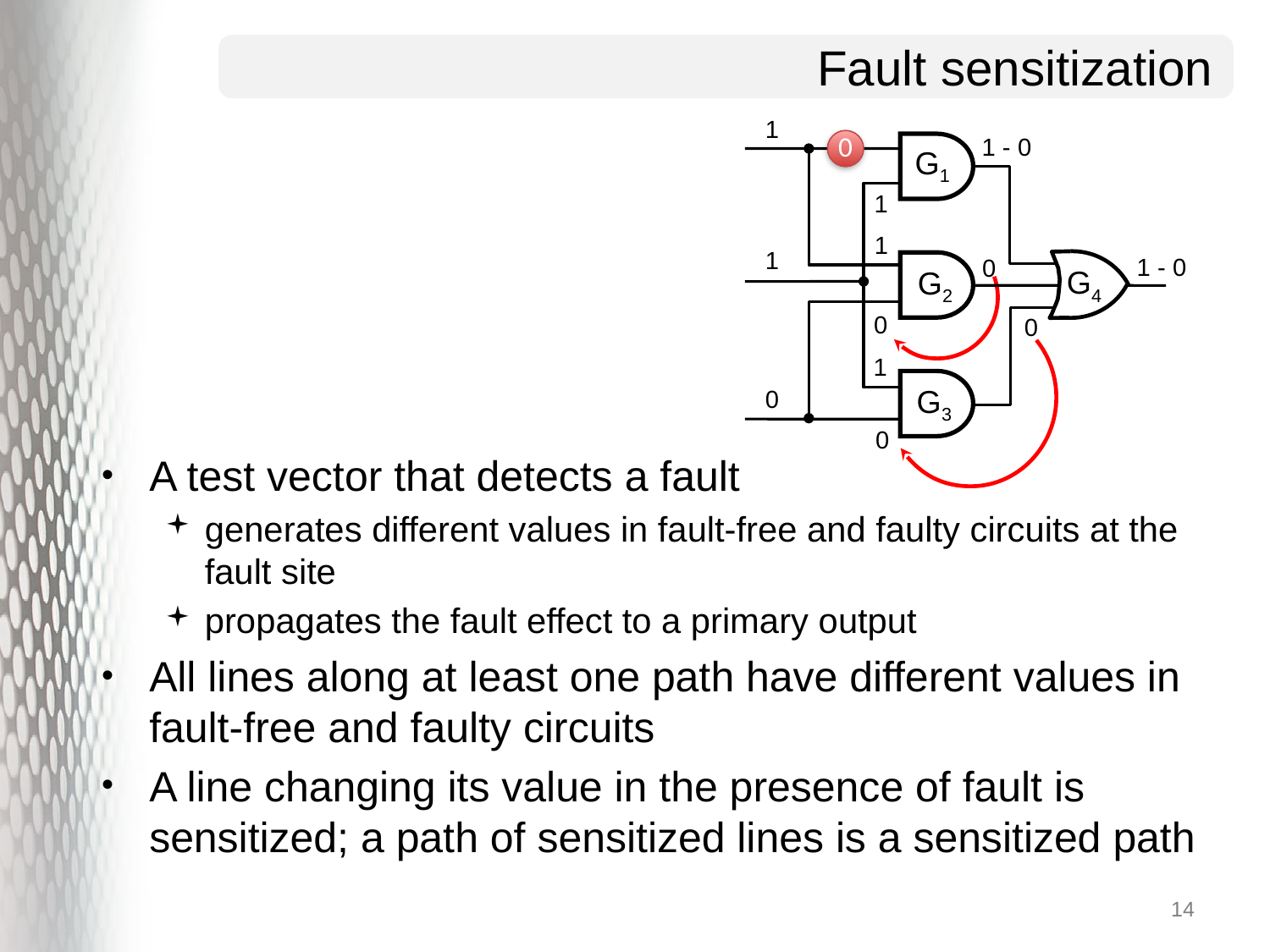

# Fault sensitization
1
1 - 0
0

1

1
1
1 - 0
0

0
0

1

0
0

G1
G4
G2
G3
A test vector that detects a fault
generates different values in fault-free and faulty circuits at the fault site
propagates the fault effect to a primary output
All lines along at least one path have different values in fault-free and faulty circuits
A line changing its value in the presence of fault is sensitized; a path of sensitized lines is a sensitized path